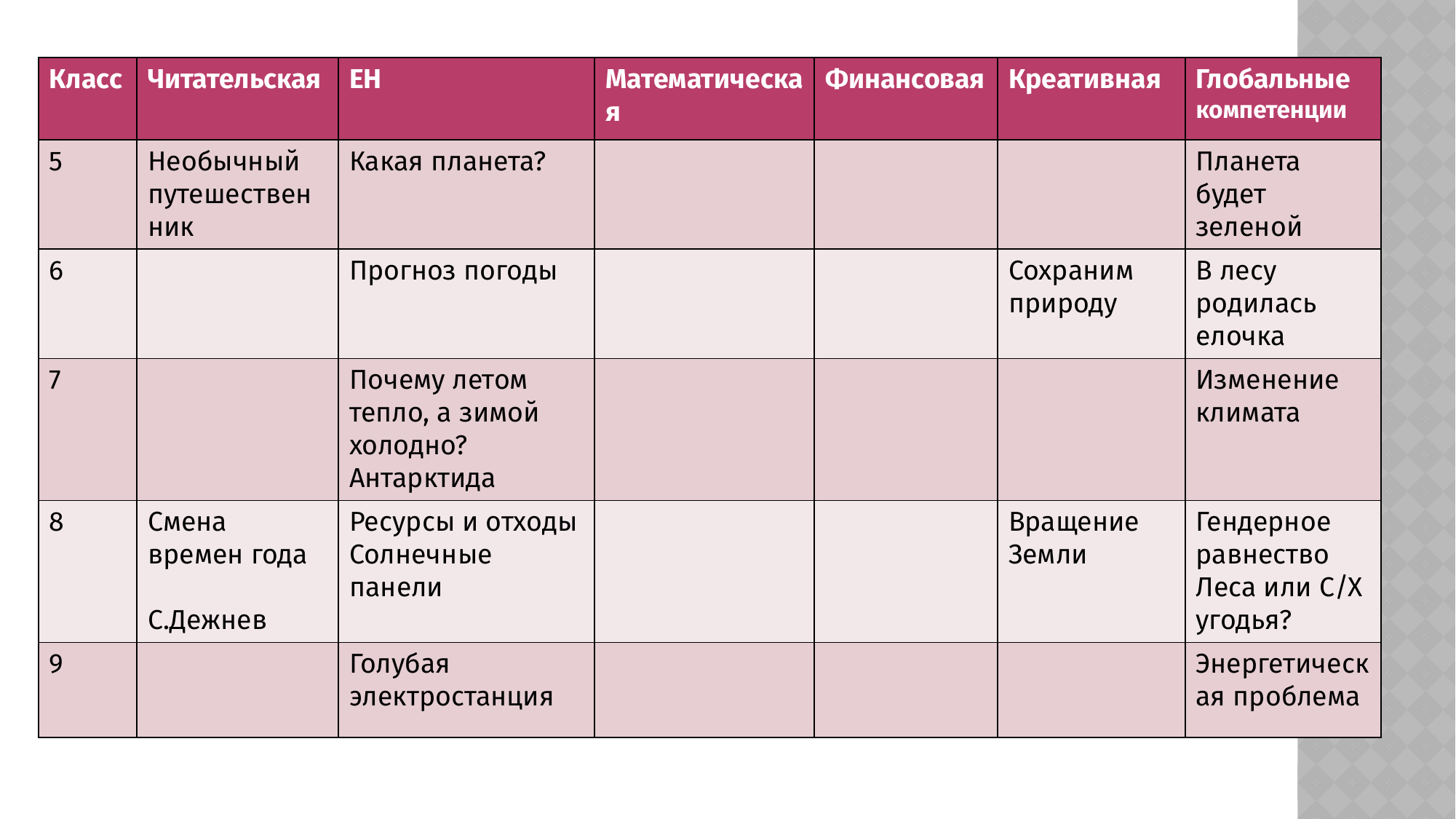

| Класс | Читательская | ЕН | Математическая | Финансовая | Креативная | Глобальные компетенции |
| --- | --- | --- | --- | --- | --- | --- |
| 5 | Необычный путешественник | Какая планета? |  |  |  | Планета будет зеленой |
| 6 |  | Прогноз погоды |  |  | Сохраним природу | В лесу родилась елочка |
| 7 |  | Почему летом тепло, а зимой холодно? Антарктида |  |  |  | Изменение климата |
| 8 | Смена времен года С.Дежнев | Ресурсы и отходы Солнечные панели |  |  | Вращение Земли | Гендерное равнество Леса или С/Х угодья? |
| 9 |  | Голубая электростанция |  |  |  | Энергетическая проблема |